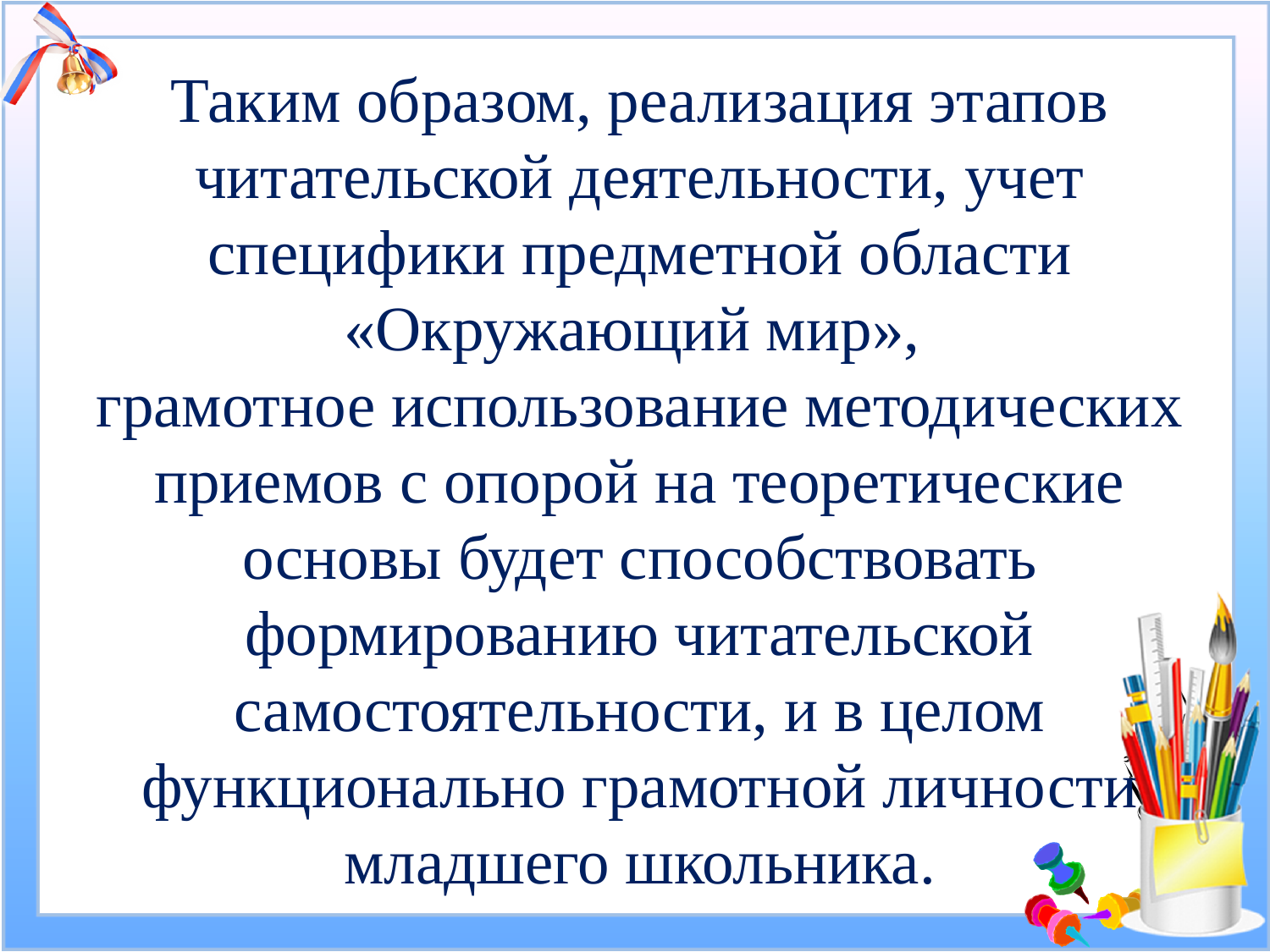

# Таким образом, реализация этапов читательской деятельности, учет специфики предметной области «Окружающий мир», грамотное использование методических приемов с опорой на теоретические основы будет способствовать формированию читательской самостоятельности, и в целом функционально грамотной личности младшего школьника.